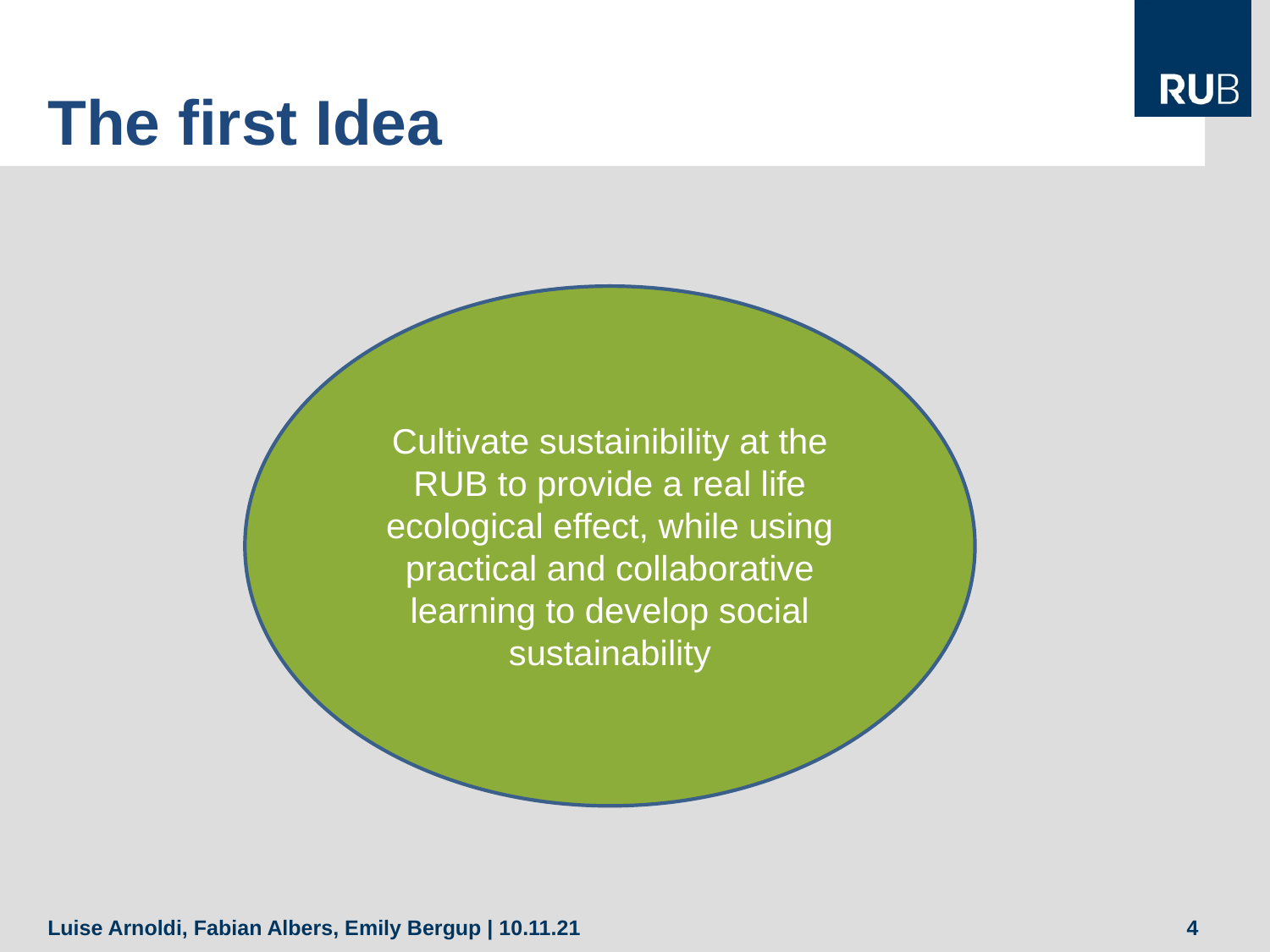

# The first Idea
Cultivate sustainibility at the RUB to provide a real life ecological effect, while using practical and collaborative learning to develop social sustainability
Luise Arnoldi, Fabian Albers, Emily Bergup | 10.11.21
4